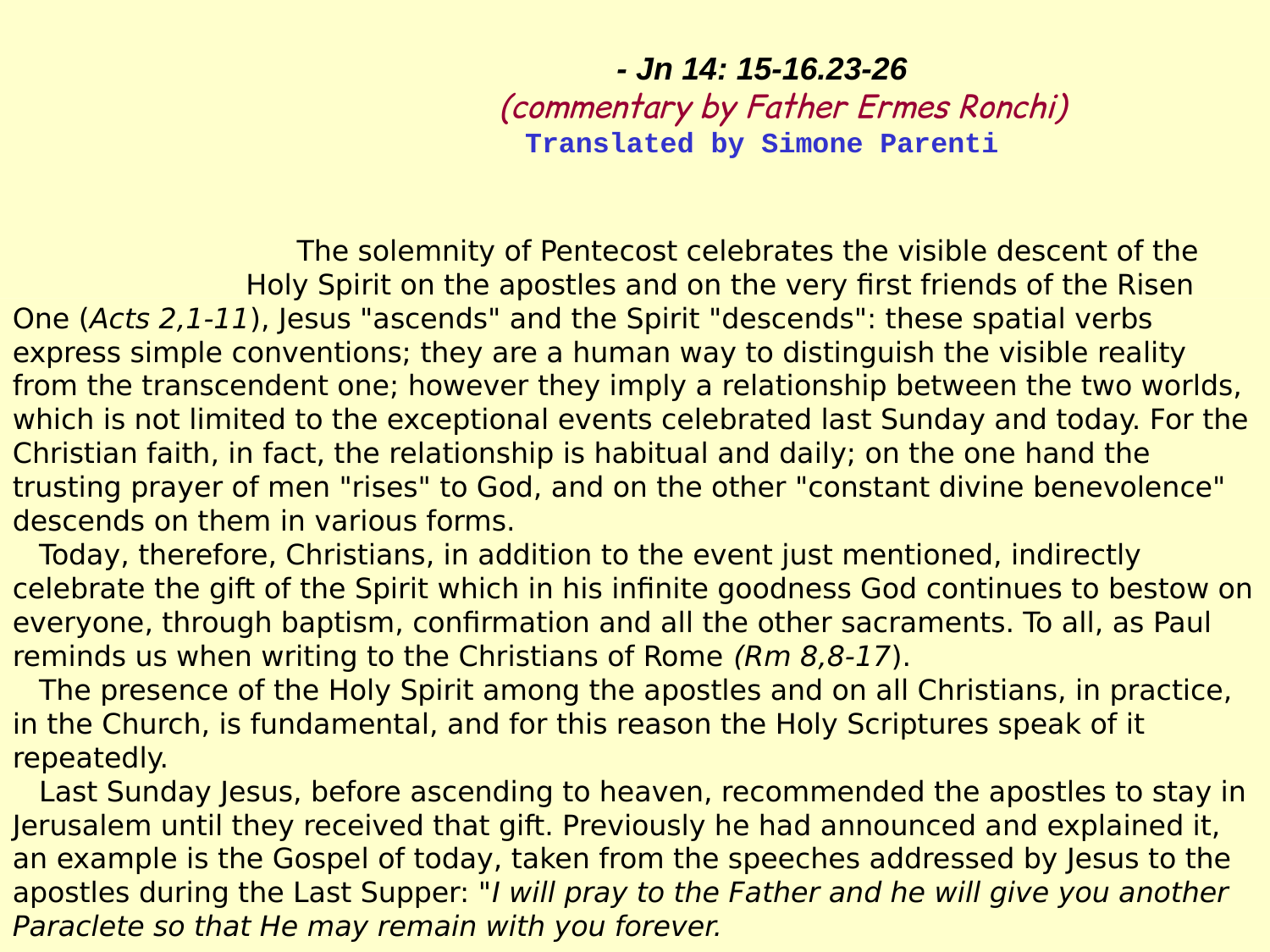

- Jn 14: 15-16.23-26
     (commentary by Father Ermes Ronchi)
Translated by Simone Parenti
                                The solemnity of Pentecost celebrates the visible descent of the 	            Holy Spirit on the apostles and on the very first friends of the Risen One (Acts 2,1-11), Jesus "ascends" and the Spirit "descends": these spatial verbs express simple conventions; they are a human way to distinguish the visible reality from the transcendent one; however they imply a relationship between the two worlds, which is not limited to the exceptional events celebrated last Sunday and today. For the Christian faith, in fact, the relationship is habitual and daily; on the one hand the trusting prayer of men "rises" to God, and on the other "constant divine benevolence" descends on them in various forms.
   Today, therefore, Christians, in addition to the event just mentioned, indirectly celebrate the gift of the Spirit which in his infinite goodness God continues to bestow on everyone, through baptism, confirmation and all the other sacraments. To all, as Paul reminds us when writing to the Christians of Rome (Rm 8,8-17).
   The presence of the Holy Spirit among the apostles and on all Christians, in practice, in the Church, is fundamental, and for this reason the Holy Scriptures speak of it repeatedly.
   Last Sunday Jesus, before ascending to heaven, recommended the apostles to stay in Jerusalem until they received that gift. Previously he had announced and explained it, an example is the Gospel of today, taken from the speeches addressed by Jesus to the apostles during the Last Supper: "I will pray to the Father and he will give you another Paraclete so that He may remain with you forever.